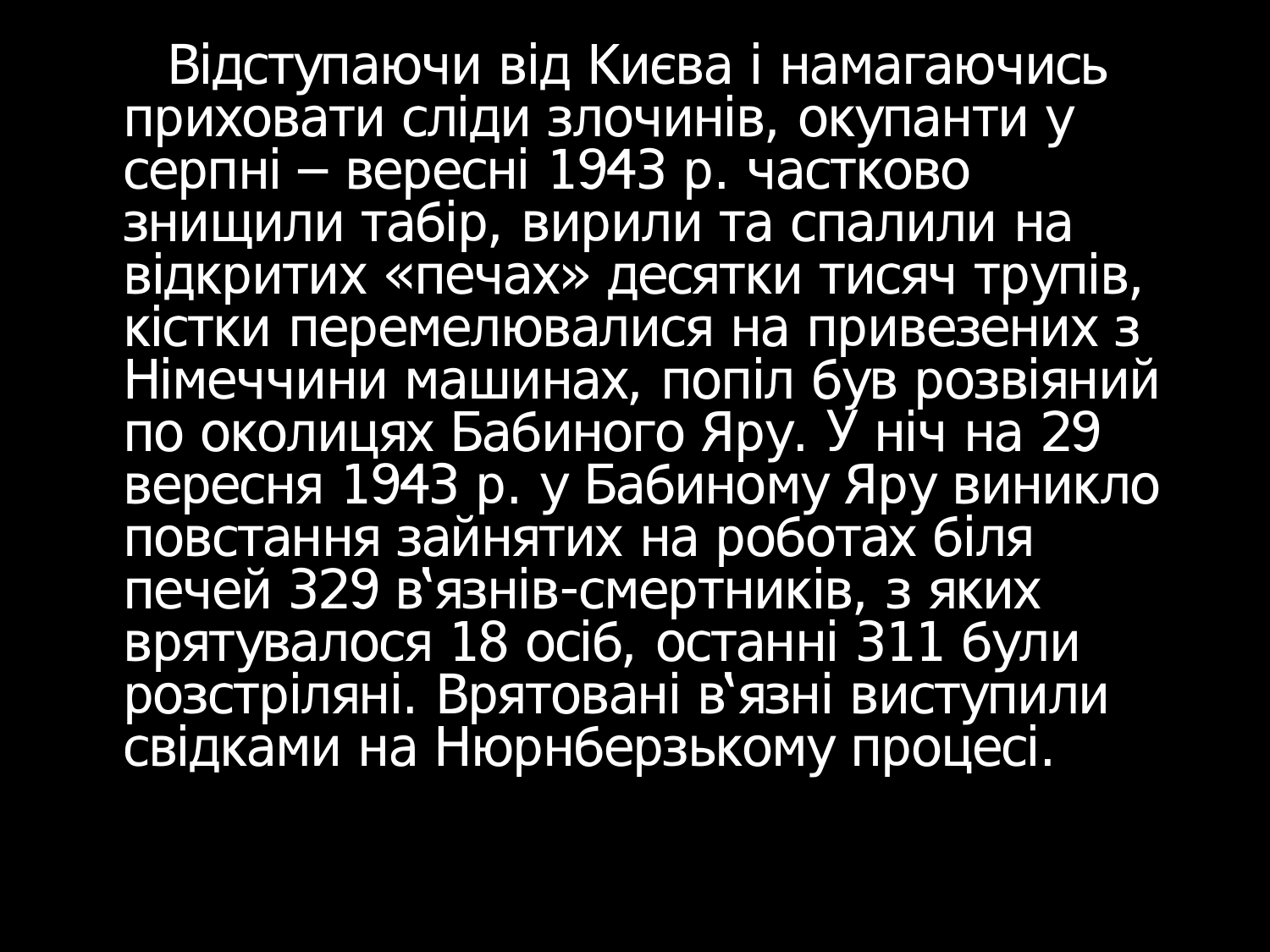

Відступаючи від Києва і намагаючись приховати сліди злочинів, окупанти у серпні – вересні 1943 р. частково знищили табір, вирили та спалили на відкритих «печах» десятки тисяч трупів, кістки перемелювалися на привезених з Німеччини машинах, попіл був розвіяний по околицях Бабиного Яру. У ніч на 29 вересня 1943 р. у Бабиному Яру виникло повстання зайнятих на роботах біля печей 329 в‘язнів-смертників, з яких врятувалося 18 осіб, останні 311 були розстріляні. Врятовані в‘язні виступили свідками на Нюрнберзькому процесі.